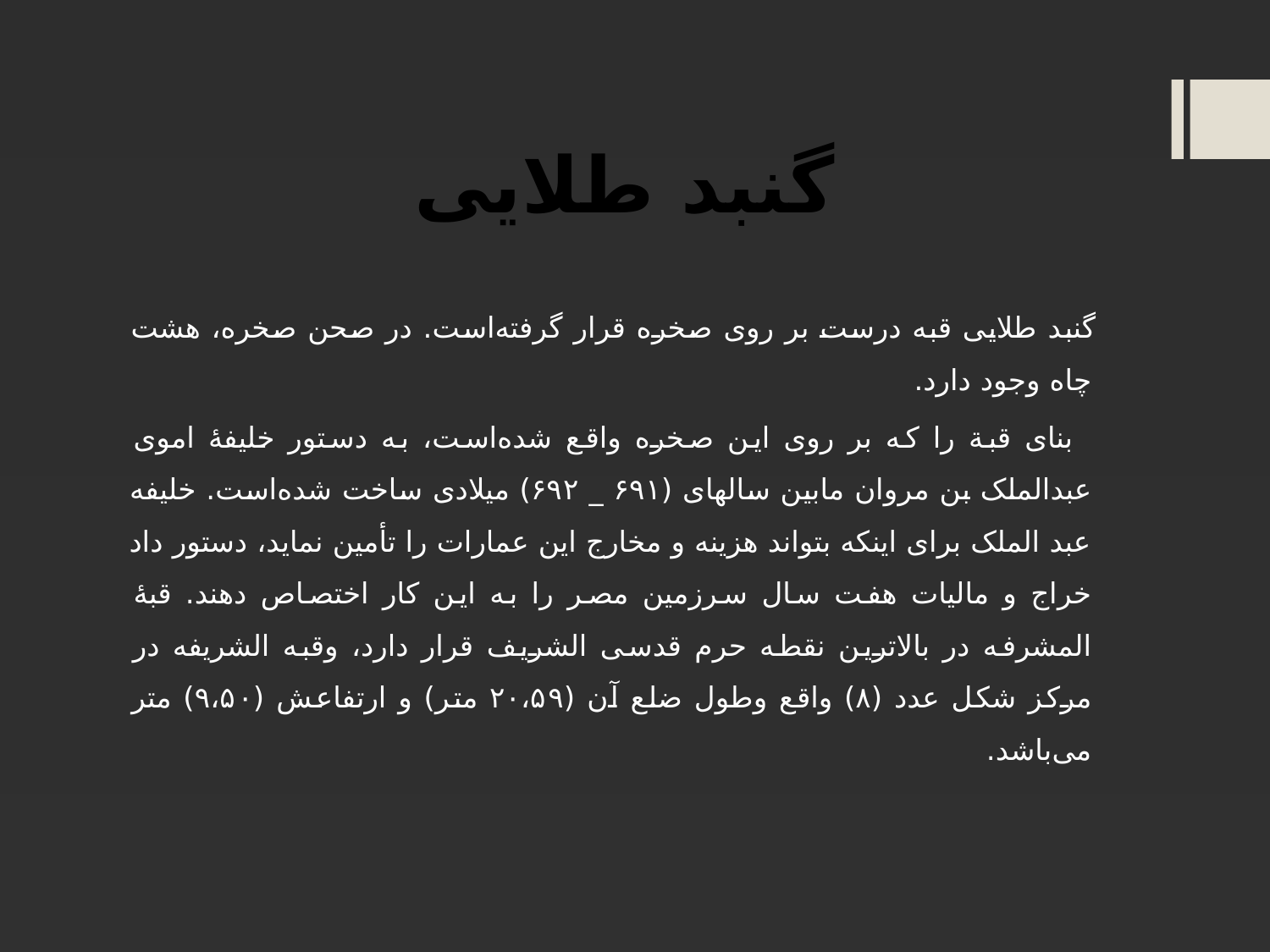

# گنبد طلایی
  گنبد طلایی قبه درست بر روی صخره قرار گرفته‌است. در صحن صخره، هشت چاه وجود دارد.
   بنای قبة را که بر روی این صخره واقع شده‌است، به دستور خلیفهٔ اموی عبدالملک بن مروان مابین سالهای (۶۹۱ _ ۶۹۲) میلادی ساخت شده‌است. خلیفه عبد الملک برای اینکه بتواند هزینه و مخارج این عمارات را تأمین نماید، دستور داد خراج و مالیات هفت سال سرزمین مصر را به این کار اختصاص دهند. قبهٔ المشرفه در بالاترین نقطه حرم قدسی الشریف قرار دارد، وقبه الشریفه در مرکز شکل عدد (۸) واقع وطول ضلع آن (۲۰،۵۹ متر) و ارتفاعش (۹،۵۰) متر می‌باشد.